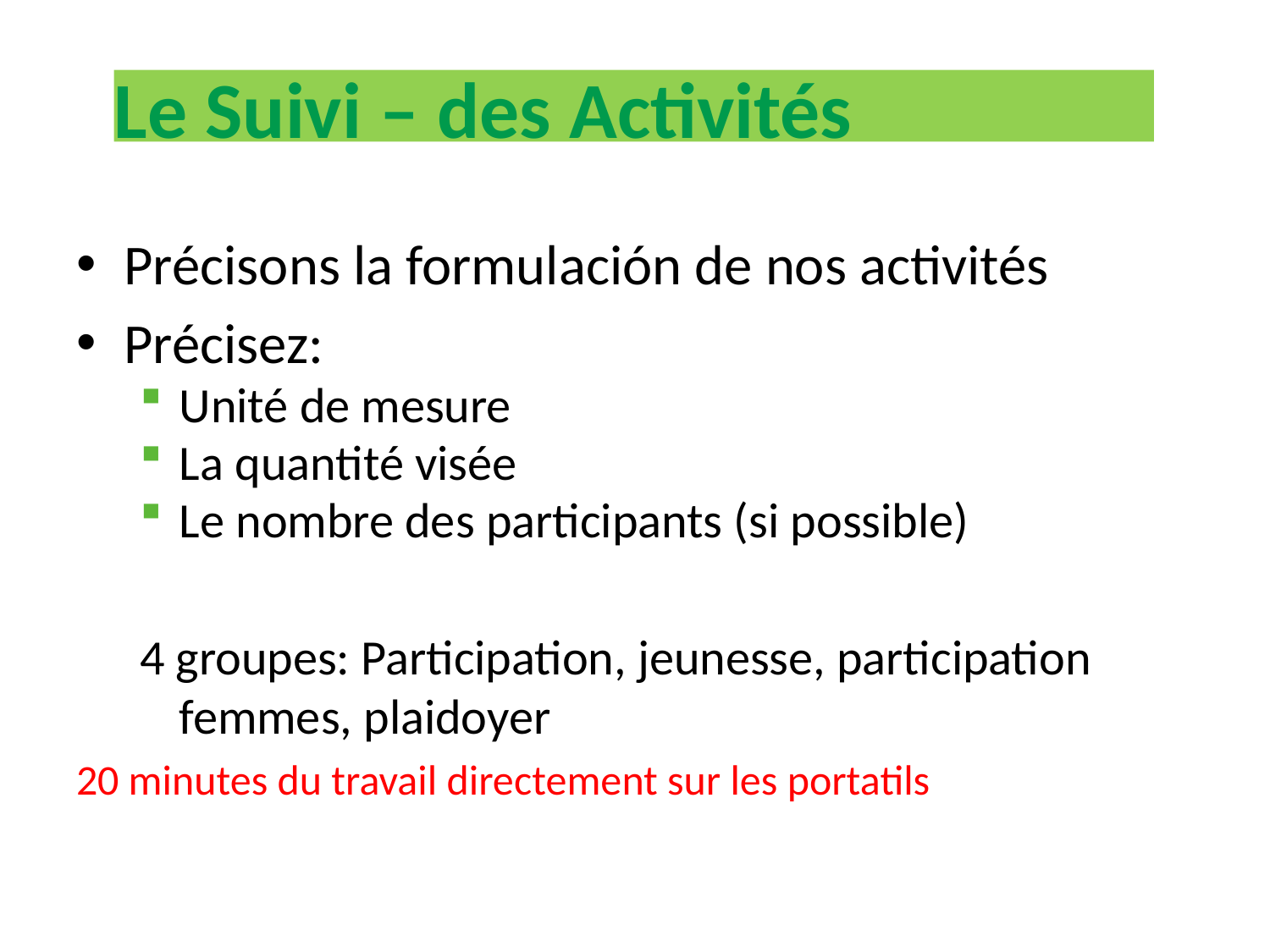

Le Suivi – des Activités
Précisons la formulación de nos activités
Précisez:
Unité de mesure
La quantité visée
Le nombre des participants (si possible)

4 groupes: Participation, jeunesse, participation femmes, plaidoyer
20 minutes du travail directement sur les portatils